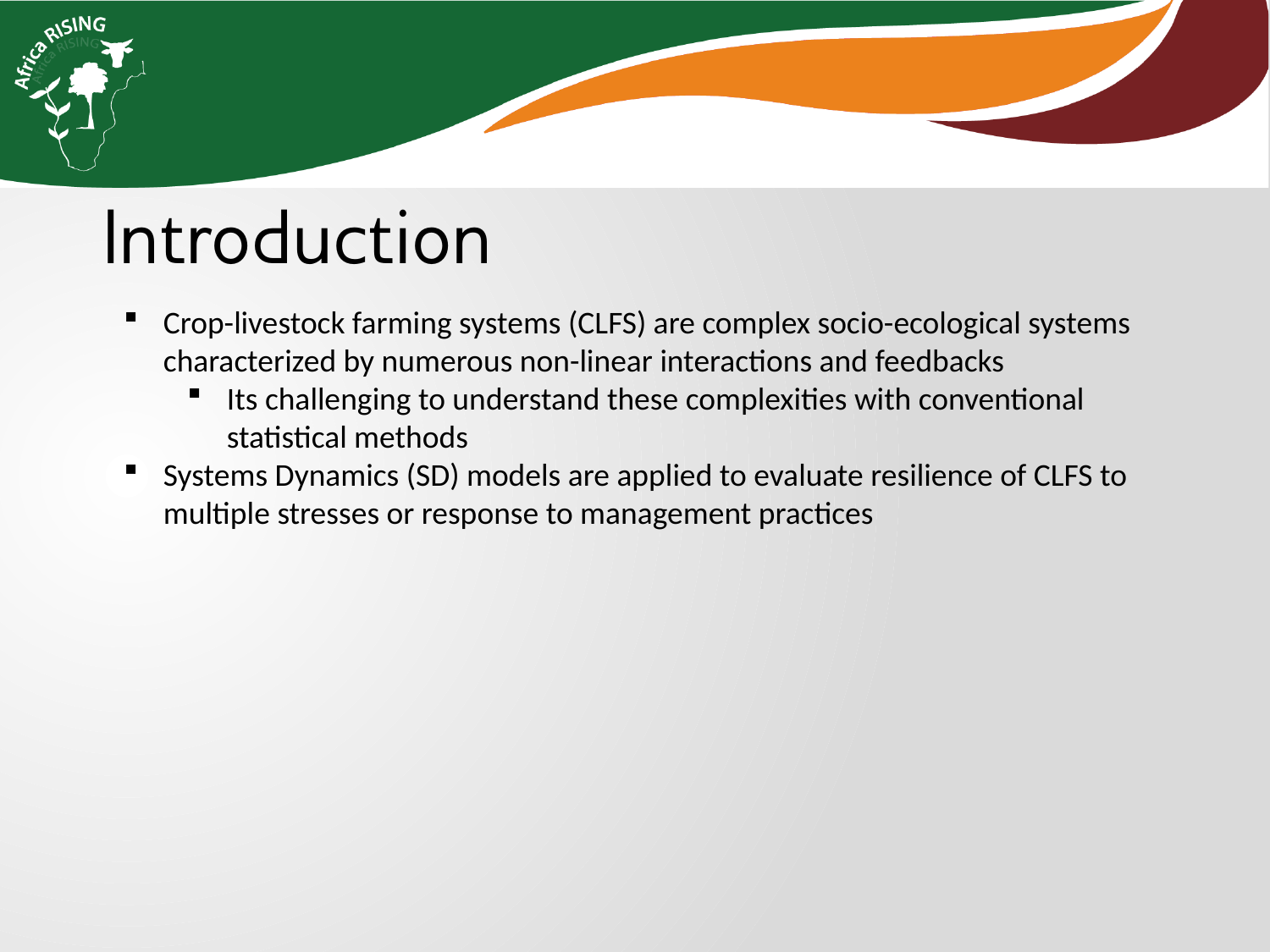

Introduction
Crop-livestock farming systems (CLFS) are complex socio-ecological systems characterized by numerous non-linear interactions and feedbacks
Its challenging to understand these complexities with conventional statistical methods
Systems Dynamics (SD) models are applied to evaluate resilience of CLFS to multiple stresses or response to management practices